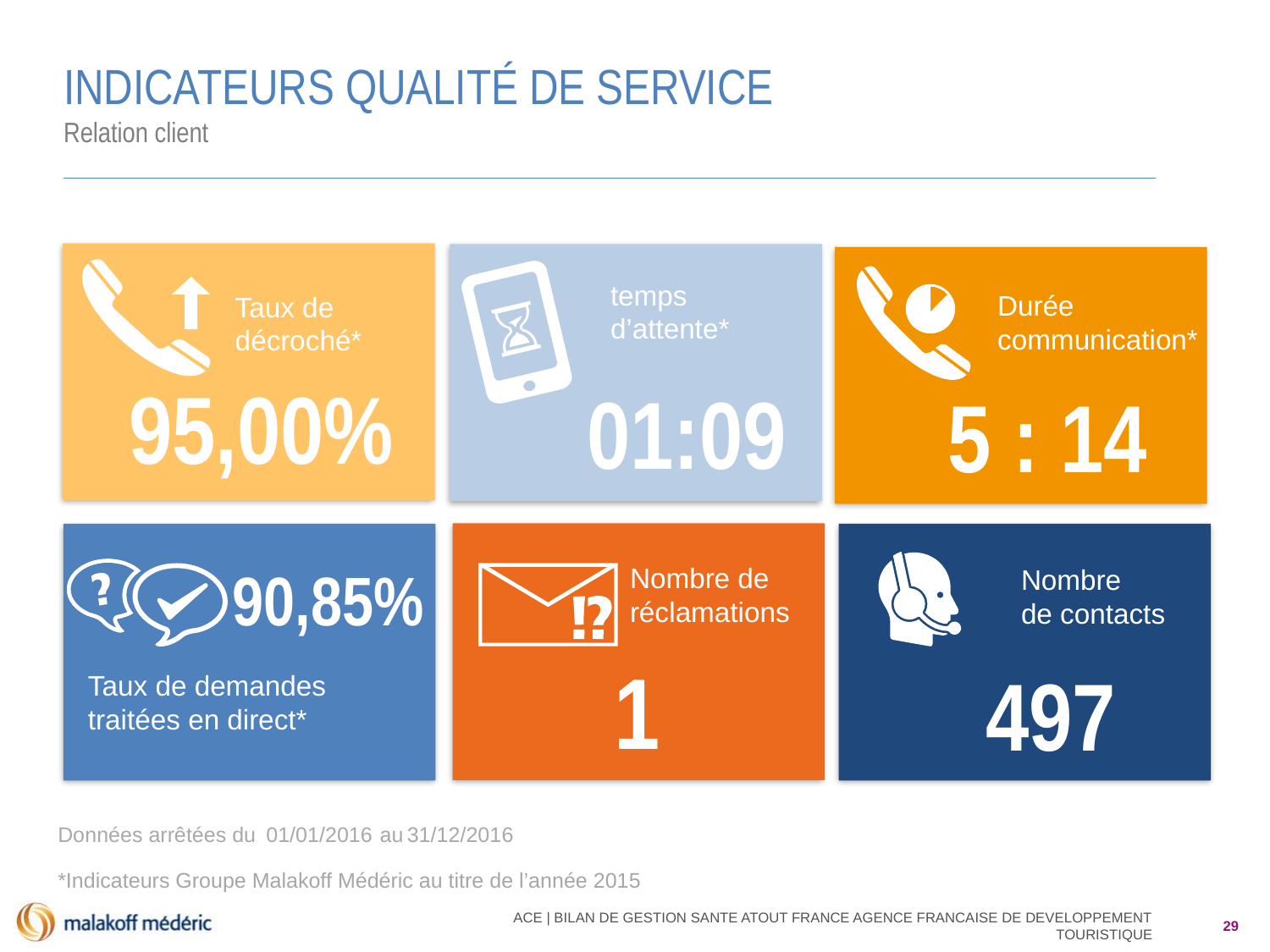

INDICATEURS QUALITÉ DE SERVICE
Relation client

temps
d’attente*
Durée
communication*
Taux de
décroché*
95,00%
01:09
5 : 14

90,85%

Nombre de
réclamations
Nombre
de contacts

1
497
Taux de demandes
traitées en direct*
Données arrêtées du                     au
01/01/2016
31/12/2016
*Indicateurs Groupe Malakoff Médéric au titre de l’année 2015
ACE | BILAN DE GESTION SANTE ATOUT FRANCE AGENCE FRANCAISE DE DEVELOPPEMENT TOURISTIQUE
29